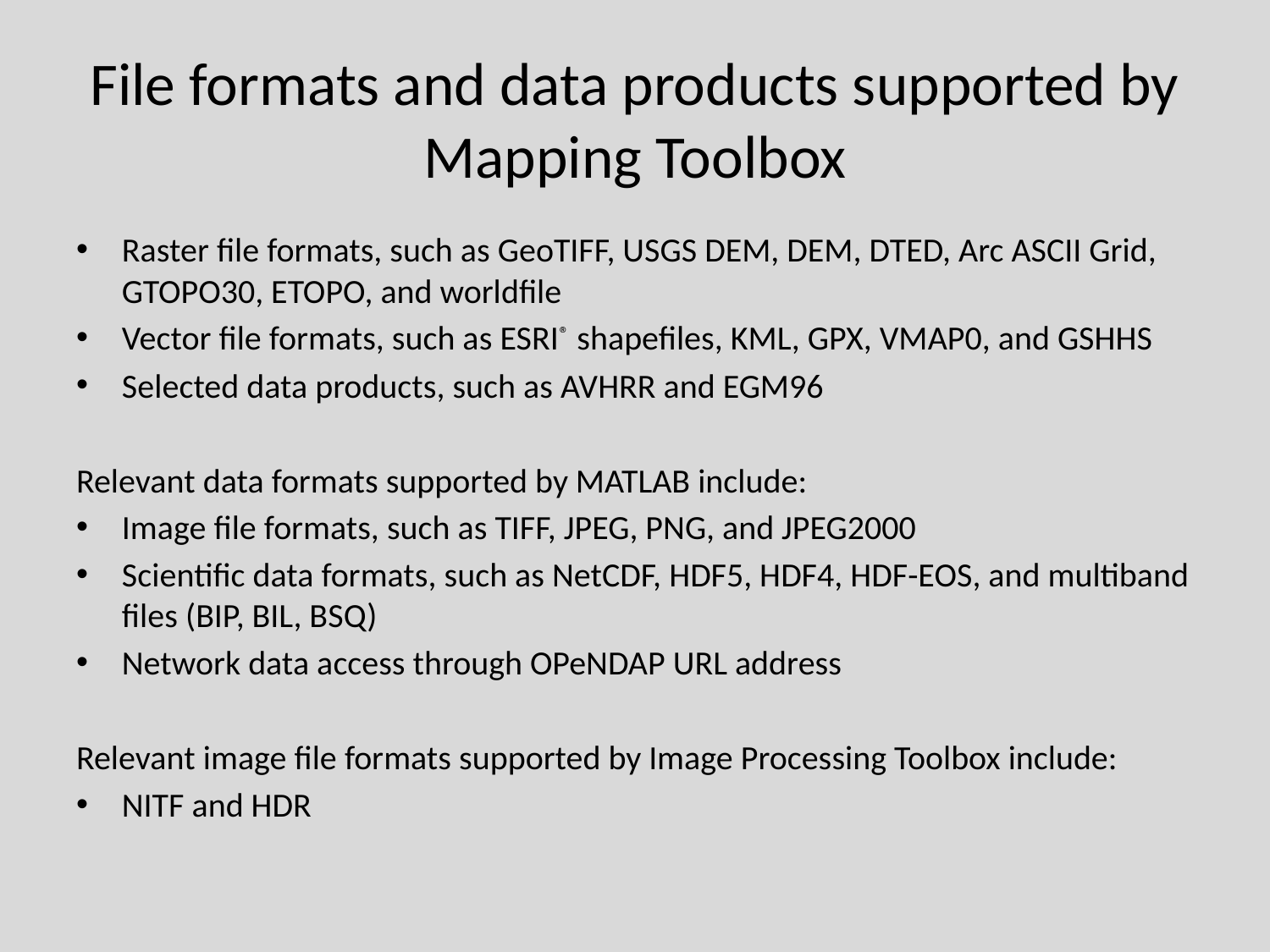

# File formats and data products supported by Mapping Toolbox
Raster file formats, such as GeoTIFF, USGS DEM, DEM, DTED, Arc ASCII Grid, GTOPO30, ETOPO, and worldfile
Vector file formats, such as ESRI® shapefiles, KML, GPX, VMAP0, and GSHHS
Selected data products, such as AVHRR and EGM96

Relevant data formats supported by MATLAB include:
Image file formats, such as TIFF, JPEG, PNG, and JPEG2000
Scientific data formats, such as NetCDF, HDF5, HDF4, HDF-EOS, and multiband files (BIP, BIL, BSQ)
Network data access through OPeNDAP URL address

Relevant image file formats supported by Image Processing Toolbox include:
NITF and HDR